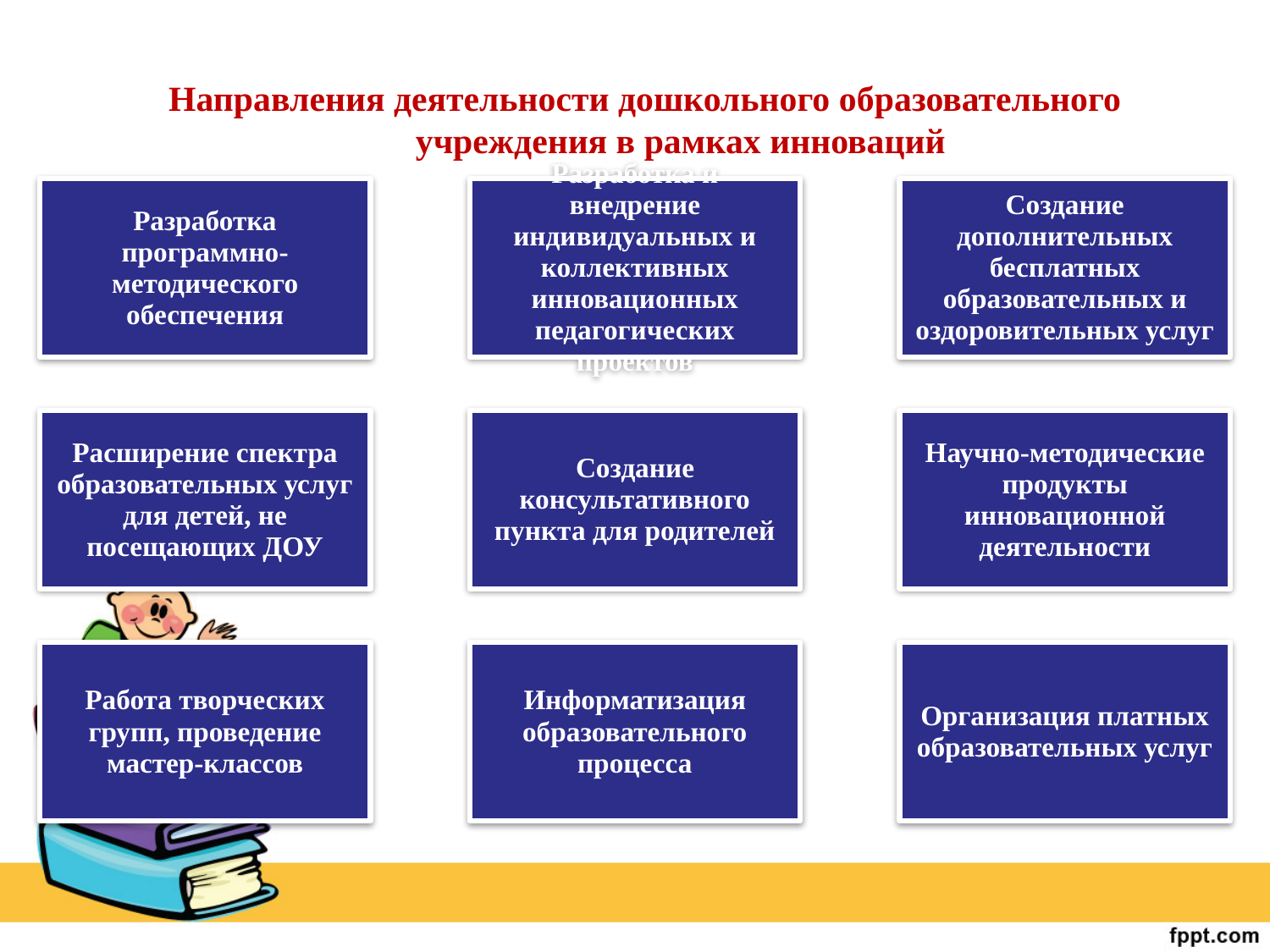

# Направления деятельности дошкольного образовательного учреждения в рамках инноваций
Разработка программно-методического обеспечения
Разработка и внедрение индивидуальных и коллективных инновационных педагогических проектов
Создание дополнительных бесплатных образовательных и оздоровительных услуг
Расширение спектра образовательных услуг для детей, не посещающих ДОУ
Создание консультативного пункта для родителей
Научно-методические продукты инновационной деятельности
Работа творческих групп, проведение мастер-классов
Информатизация образовательного процесса
Организация платных образовательных услуг